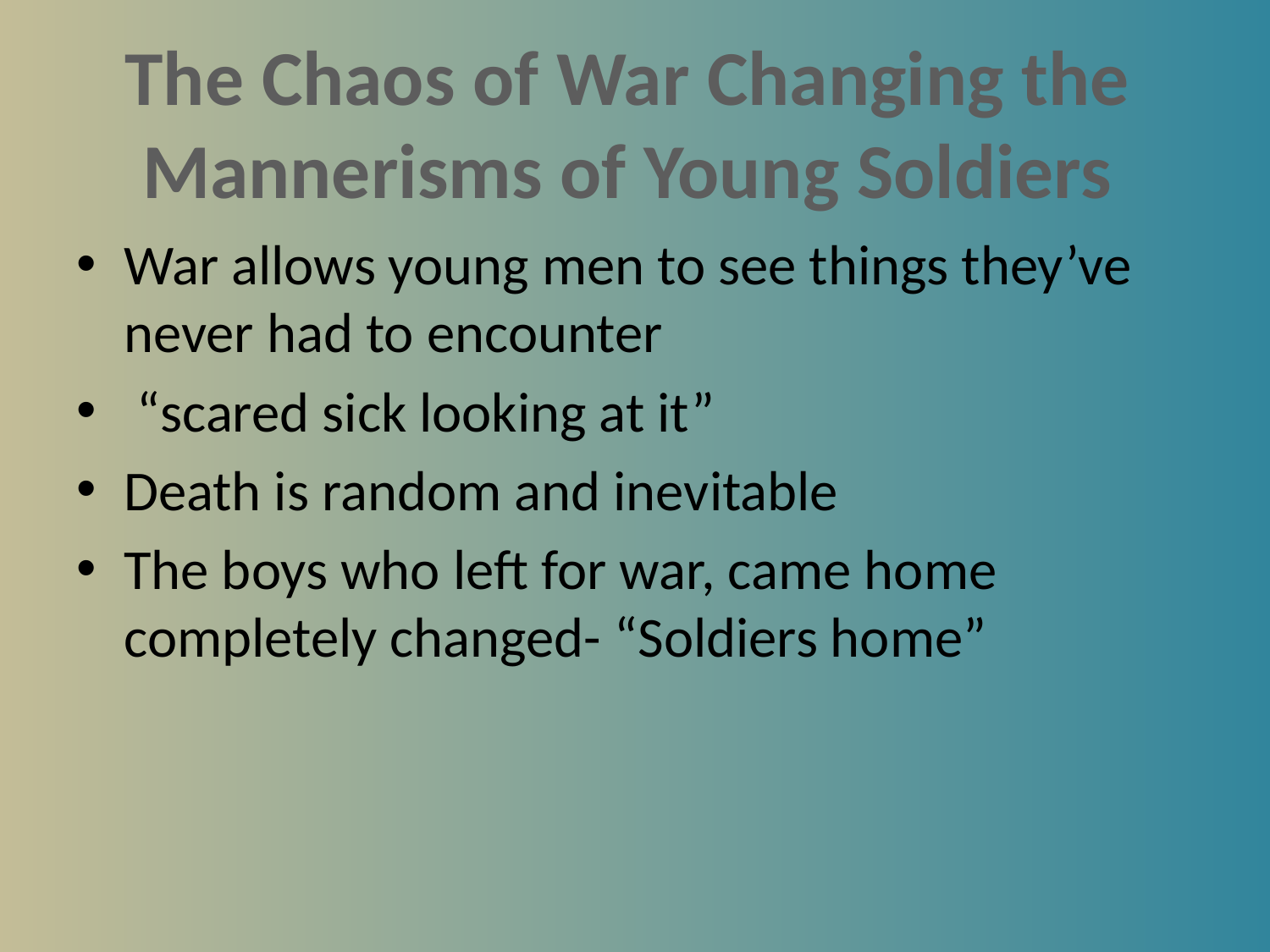

The Chaos of War Changing the Mannerisms of Young Soldiers
#
War allows young men to see things they’ve never had to encounter
 “scared sick looking at it”
Death is random and inevitable
The boys who left for war, came home completely changed- “Soldiers home”